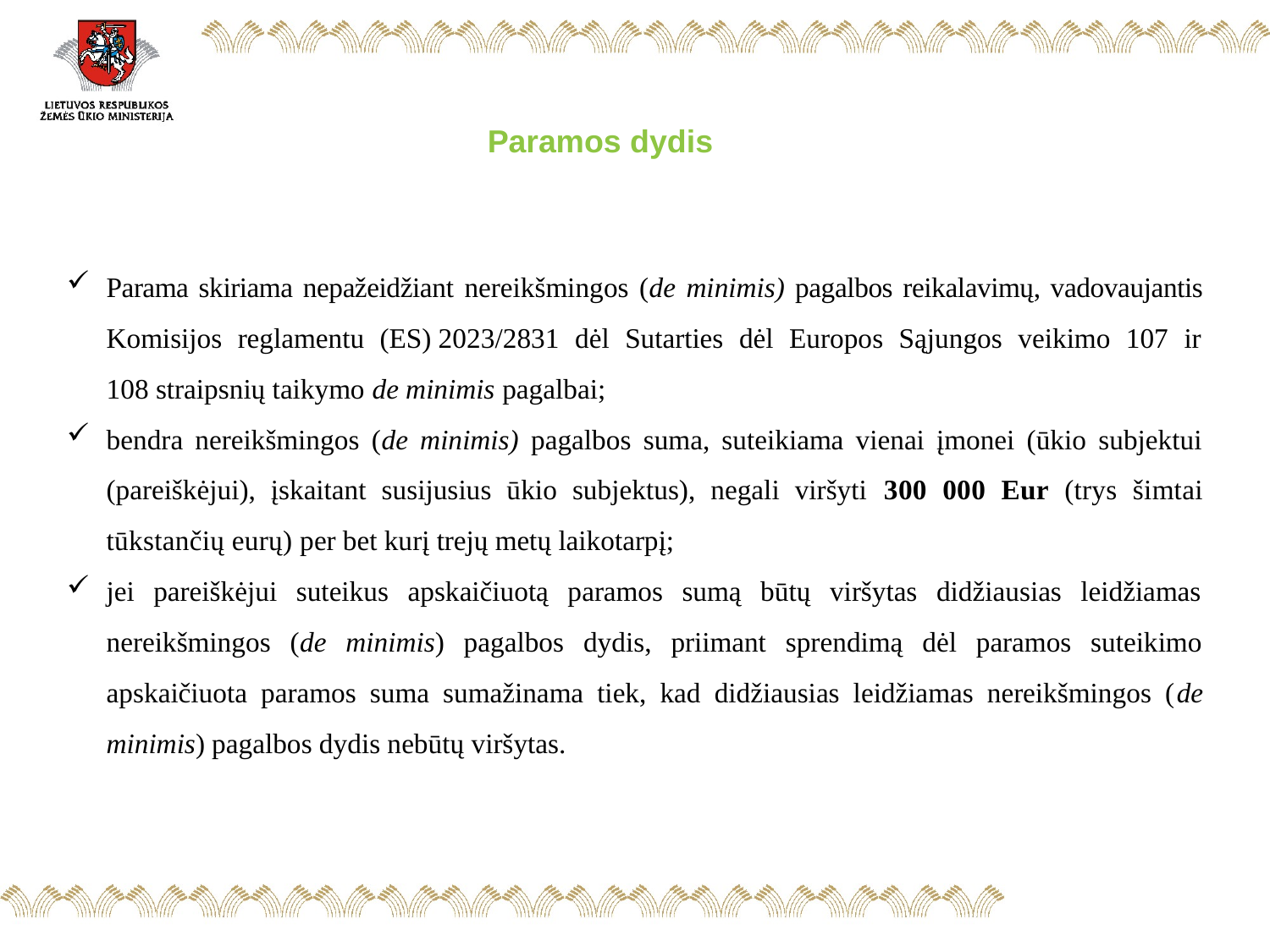

Paramos dydis
Parama skiriama nepažeidžiant nereikšmingos (de minimis) pagalbos reikalavimų, vadovaujantis Komisijos reglamentu (ES) 2023/2831 dėl Sutarties dėl Europos Sąjungos veikimo 107 ir 108 straipsnių taikymo de minimis pagalbai;
bendra nereikšmingos (de minimis) pagalbos suma, suteikiama vienai įmonei (ūkio subjektui (pareiškėjui), įskaitant susijusius ūkio subjektus), negali viršyti 300 000 Eur (trys šimtai tūkstančių eurų) per bet kurį trejų metų laikotarpį;
jei pareiškėjui suteikus apskaičiuotą paramos sumą būtų viršytas didžiausias leidžiamas nereikšmingos (de minimis) pagalbos dydis, priimant sprendimą dėl paramos suteikimo apskaičiuota paramos suma sumažinama tiek, kad didžiausias leidžiamas nereikšmingos (de minimis) pagalbos dydis nebūtų viršytas.